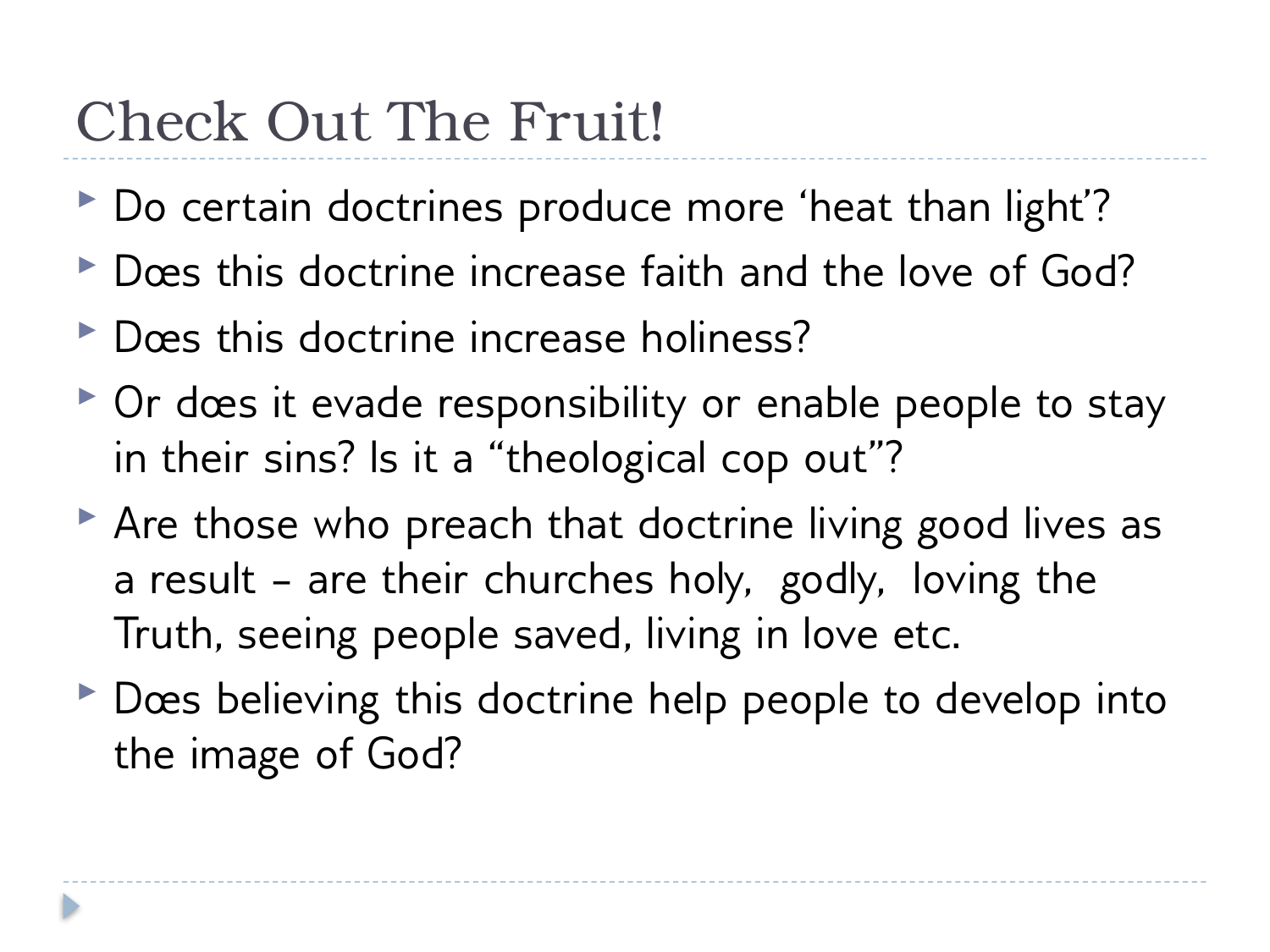

# Check Out The Fruit!
Do certain doctrines produce more ‘heat than light’?
Does this doctrine increase faith and the love of God?
Does this doctrine increase holiness?
Or does it evade responsibility or enable people to stay in their sins? Is it a “theological cop out”?
Are those who preach that doctrine living good lives as a result – are their churches holy,  godly,  loving the Truth, seeing people saved, living in love etc.
Does believing this doctrine help people to develop into the image of God?